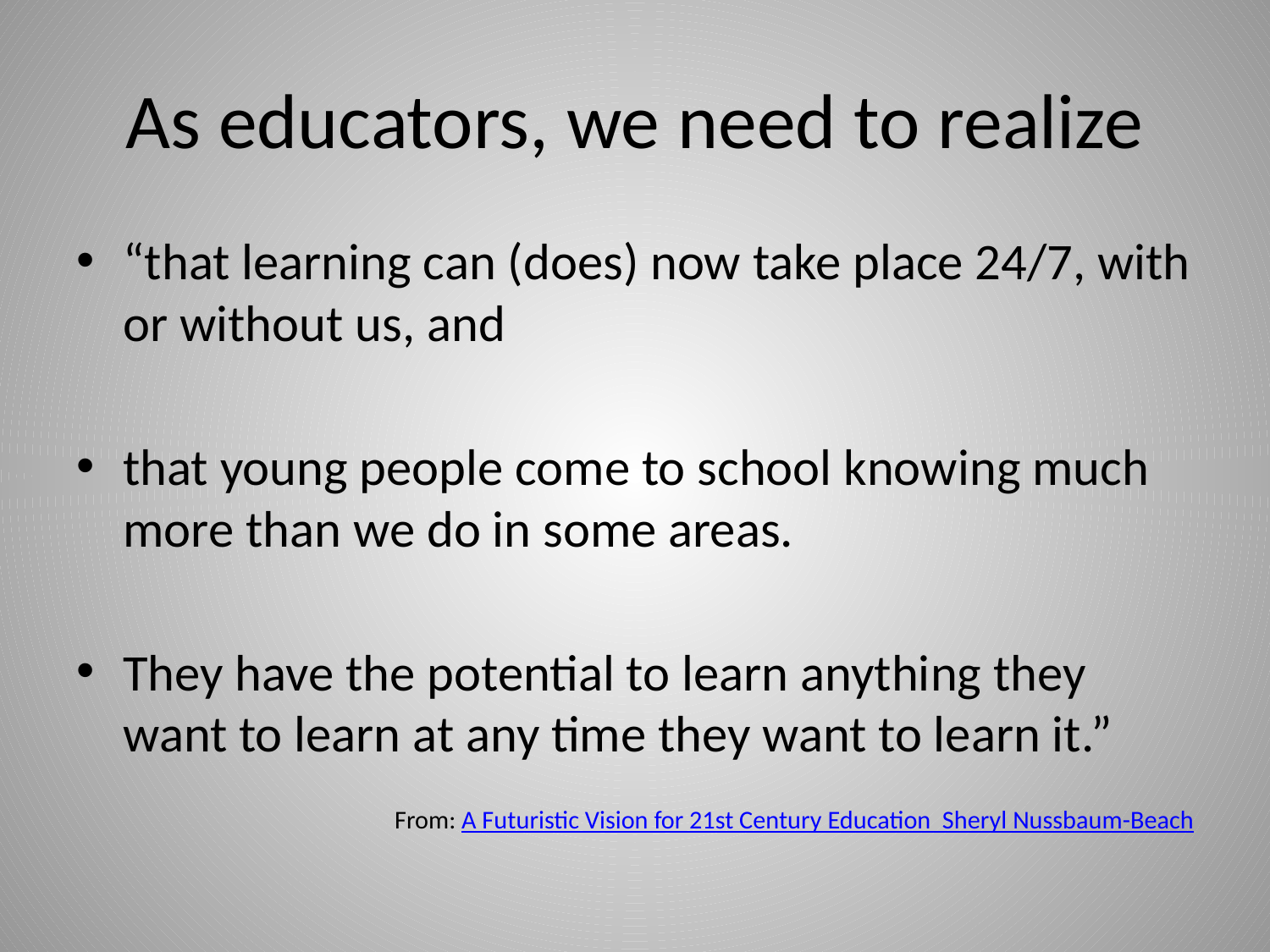

# As educators, we need to realize
“that learning can (does) now take place 24/7, with or without us, and

that young people come to school knowing much more than we do in some areas.

They have the potential to learn anything they want to learn at any time they want to learn it.”

From: A Futuristic Vision for 21st Century Education  Sheryl Nussbaum-Beach